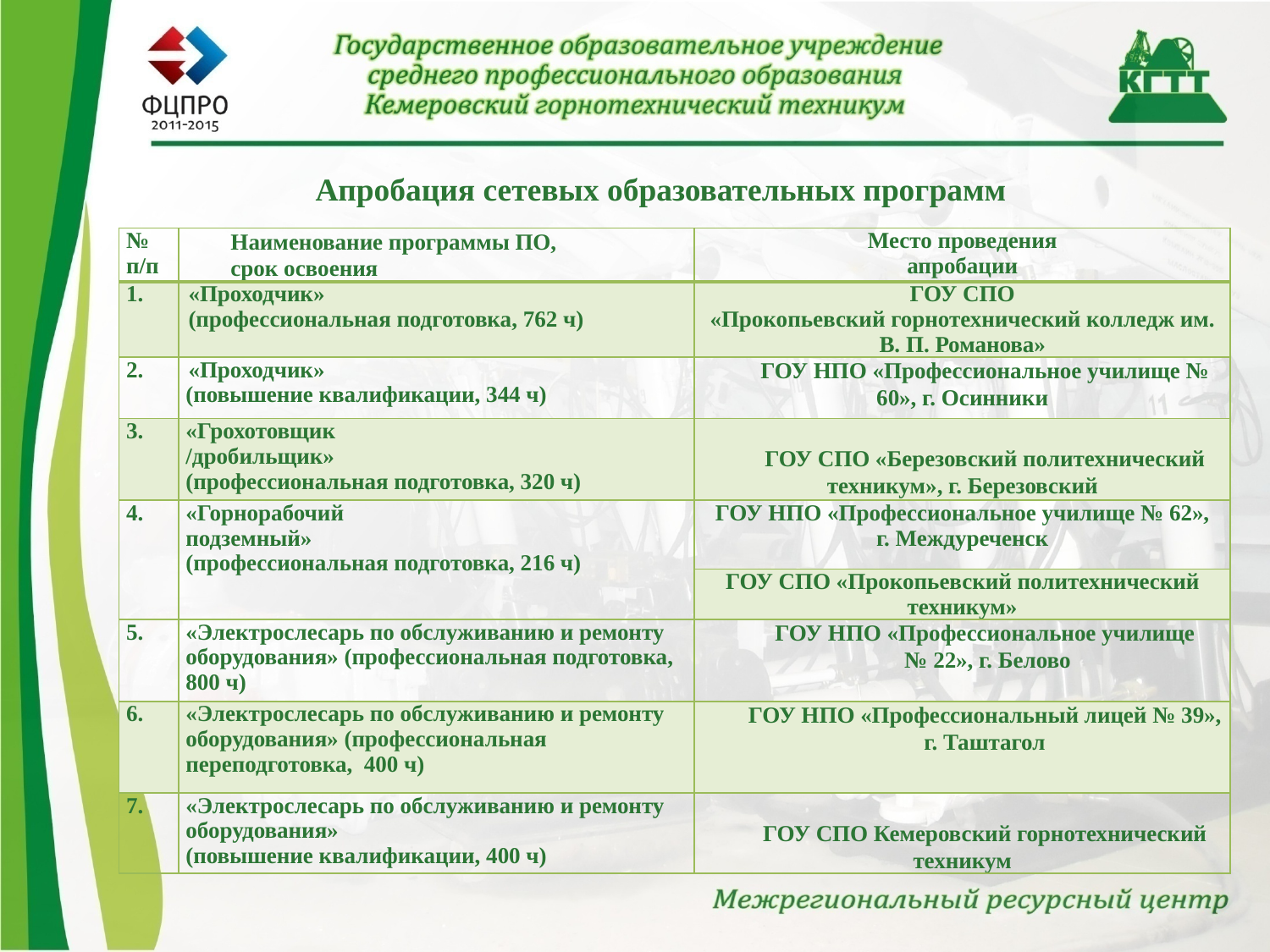

# Апробация сетевых образовательных программ
| № п/п | Наименование программы ПО, срок освоения | Место проведения апробации |
| --- | --- | --- |
| 1. | «Проходчик» (профессиональная подготовка, 762 ч) | ГОУ СПО «Прокопьевский горнотехнический колледж им. В. П. Романова» |
| 2. | «Проходчик» (повышение квалификации, 344 ч) | ГОУ НПО «Профессиональное училище № 60», г. Осинники |
| 3. | «Грохотовщик /дробильщик» (профессиональная подготовка, 320 ч) | ГОУ СПО «Березовский политехнический техникум», г. Березовский |
| 4. | «Горнорабочий подземный» (профессиональная подготовка, 216 ч) | ГОУ НПО «Профессиональное училище № 62», г. Междуреченск |
|  |  | ГОУ СПО «Прокопьевский политехнический техникум» |
| 5. | «Электрослесарь по обслуживанию и ремонту оборудования» (профессиональная подготовка, 800 ч) | ГОУ НПО «Профессиональное училище № 22», г. Белово |
| 6. | «Электрослесарь по обслуживанию и ремонту оборудования» (профессиональная переподготовка, 400 ч) | ГОУ НПО «Профессиональный лицей № 39», г. Таштагол |
| 7. | «Электрослесарь по обслуживанию и ремонту оборудования» (повышение квалификации, 400 ч) | ГОУ СПО Кемеровский горнотехнический техникум |